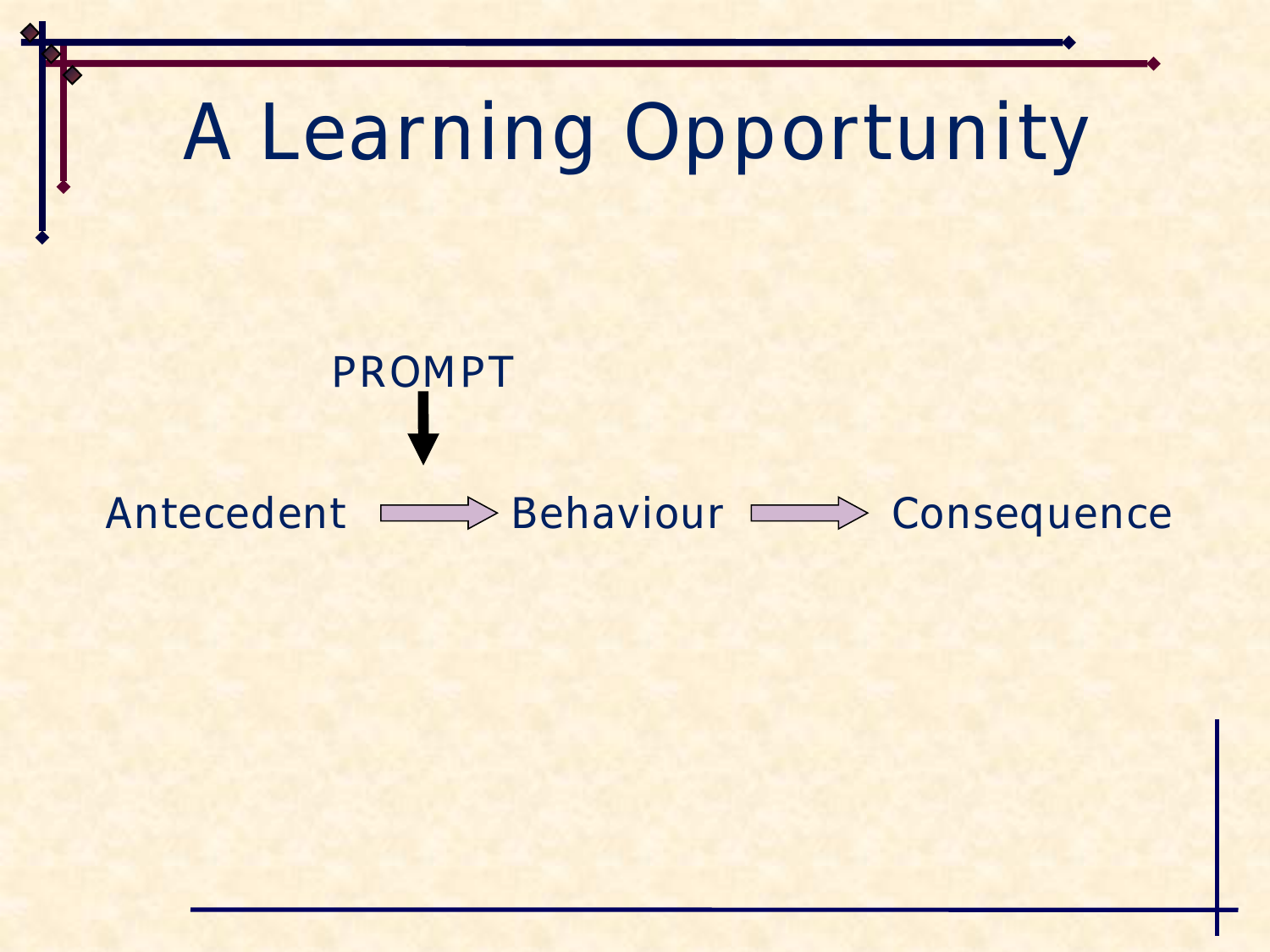

# A Learning Opportunity
PROMPT

Antecedent		  Behaviour		  Consequence